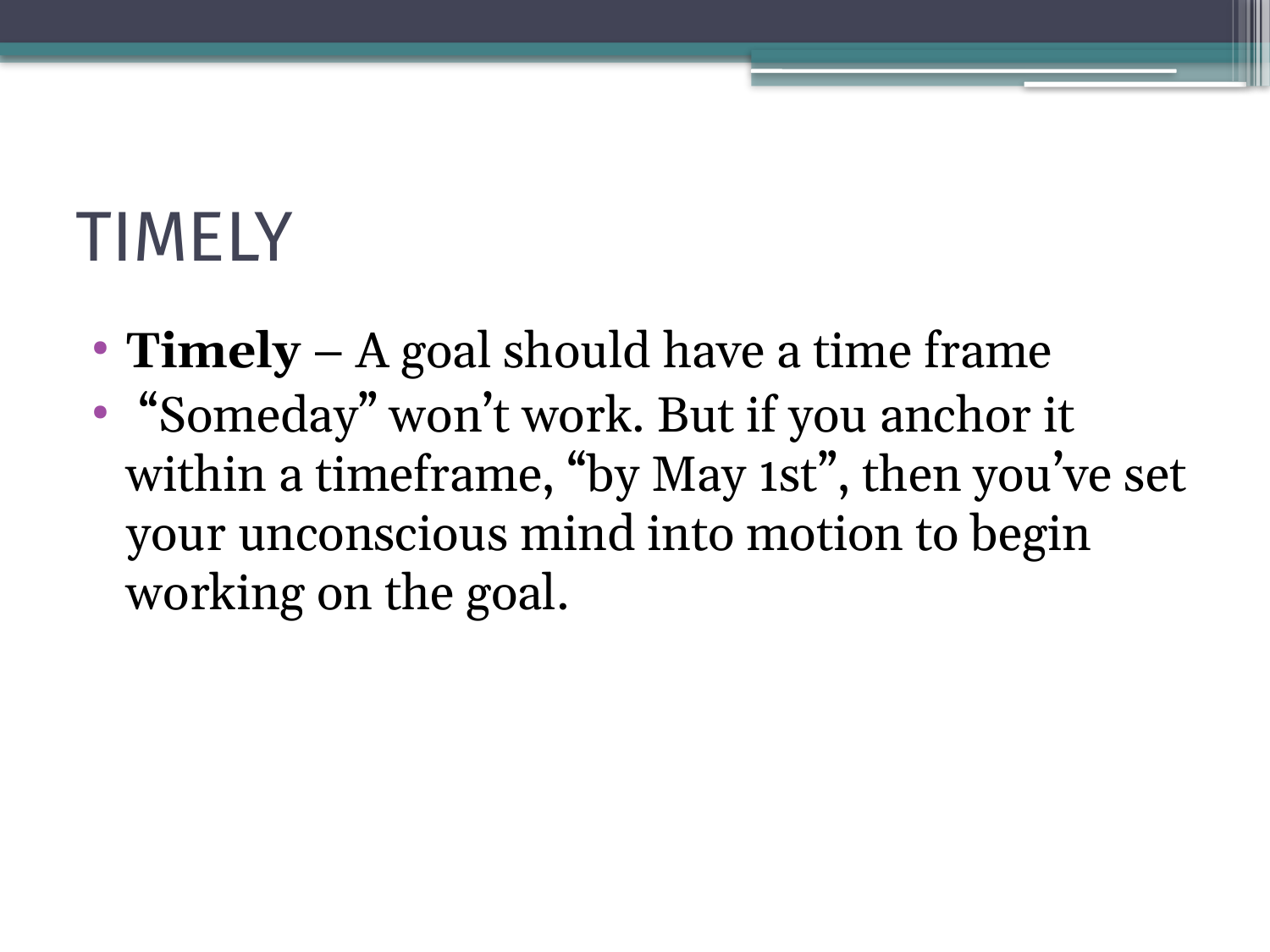

# TIMELY
Timely – A goal should have a time frame
 “Someday” won’t work. But if you anchor it within a timeframe, “by May 1st”, then you’ve set your unconscious mind into motion to begin working on the goal.